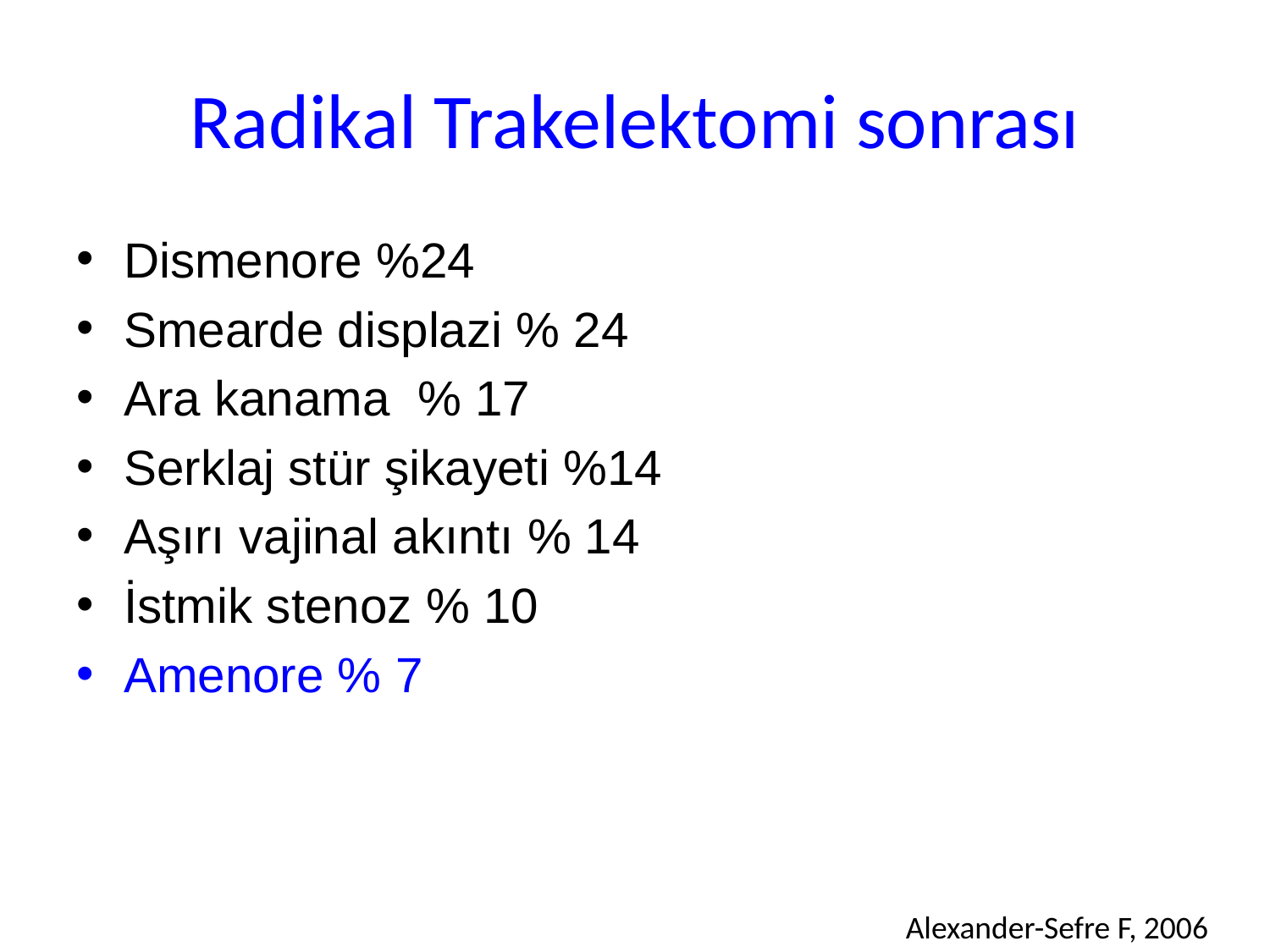

# Radikal Trakelektomi sonrası
Dismenore %24
Smearde displazi % 24
Ara kanama  % 17
Serklaj stür şikayeti %14
Aşırı vajinal akıntı % 14
İstmik stenoz % 10
Amenore % 7
Alexander-Sefre F, 2006